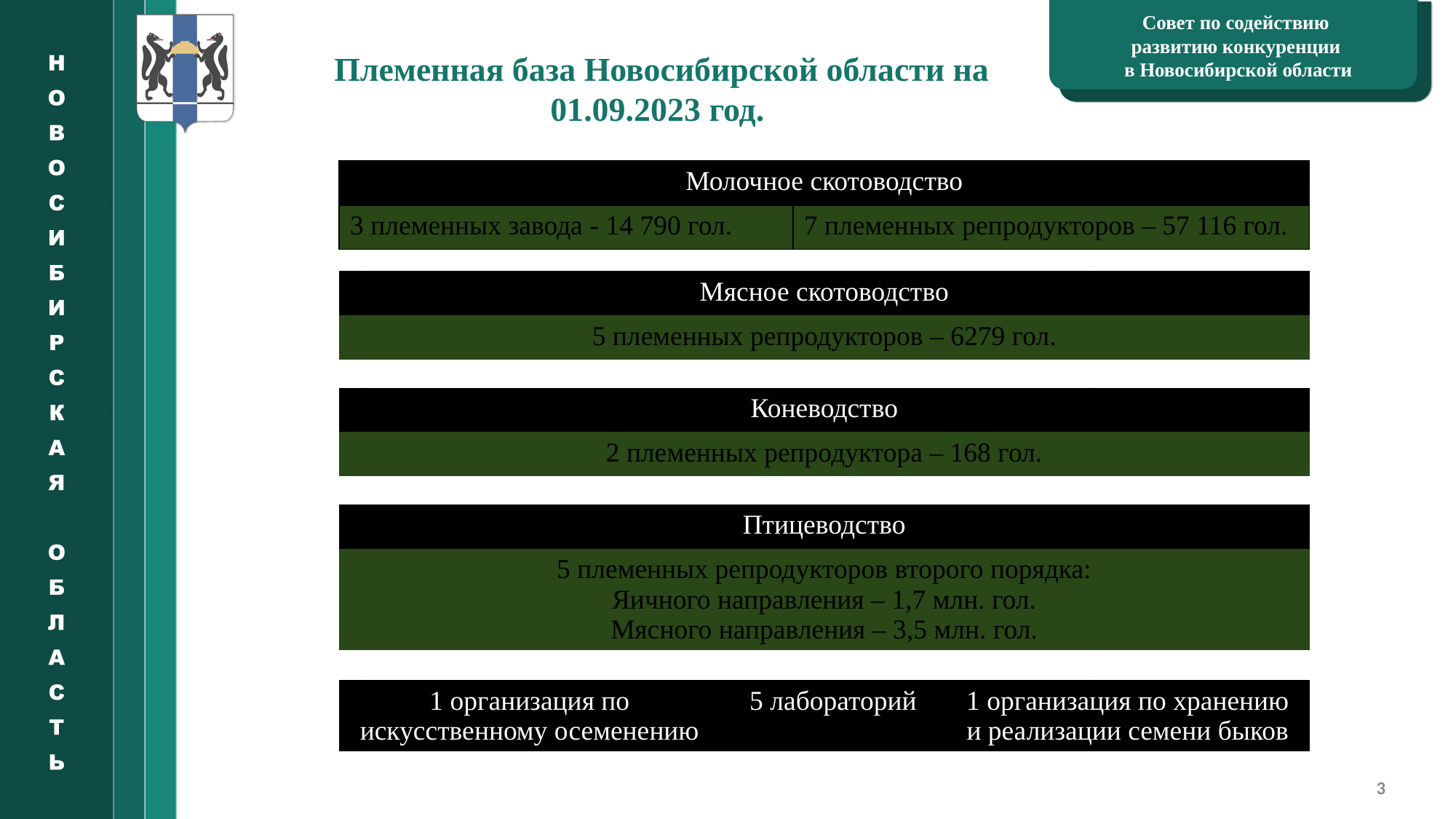

Племенная база Новосибирской области на 01.09.2023 год.
Совет по содействию
развитию конкуренции
в Новосибирской области

### Chart

| Category |
|---|
| Молочное скотоводство |  |
| --- | --- |
| 3 племенных завода - 14 790 гол. | 7 племенных репродукторов – 57 116 гол. |
| Мясное скотоводство |
| --- |
| 5 племенных репродукторов – 6279 гол. |
| Коневодство |
| --- |
| 2 племенных репродуктора – 168 гол. |
| Птицеводство |
| --- |
| 5 племенных репродукторов второго порядка: Яичного направления – 1,7 млн. гол. Мясного направления – 3,5 млн. гол. |
| 1 организация по искусственному осеменению | 5 лабораторий | 1 организация по хранению и реализации семени быков |
| --- | --- | --- |
3